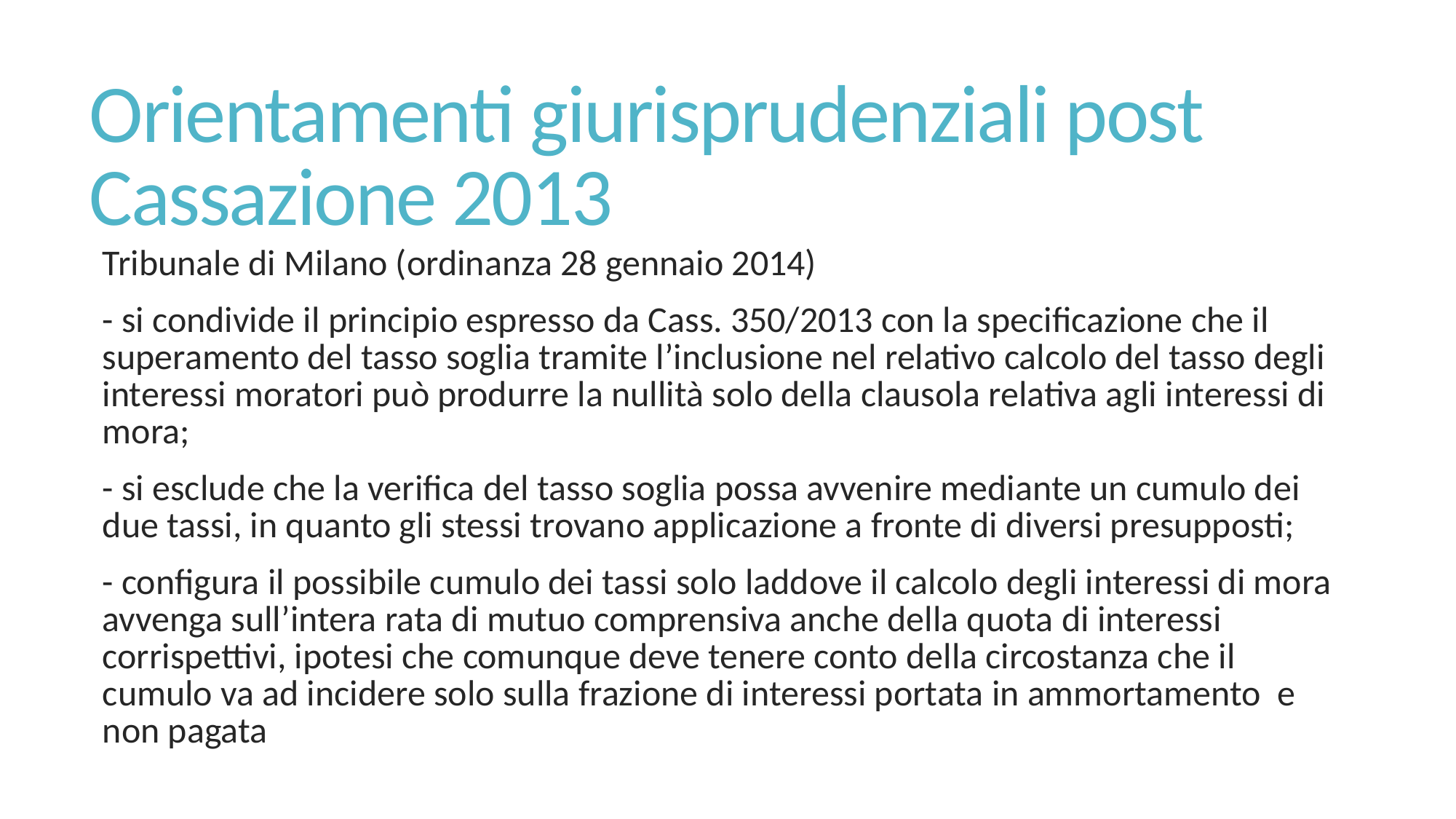

# Orientamenti giurisprudenziali post Cassazione 2013
Tribunale di Milano (ordinanza 28 gennaio 2014)
- si condivide il principio espresso da Cass. 350/2013 con la specificazione che il superamento del tasso soglia tramite l’inclusione nel relativo calcolo del tasso degli interessi moratori può produrre la nullità solo della clausola relativa agli interessi di mora;
- si esclude che la verifica del tasso soglia possa avvenire mediante un cumulo dei due tassi, in quanto gli stessi trovano applicazione a fronte di diversi presupposti;
- configura il possibile cumulo dei tassi solo laddove il calcolo degli interessi di mora avvenga sull’intera rata di mutuo comprensiva anche della quota di interessi corrispettivi, ipotesi che comunque deve tenere conto della circostanza che il cumulo va ad incidere solo sulla frazione di interessi portata in ammortamento  e non pagata